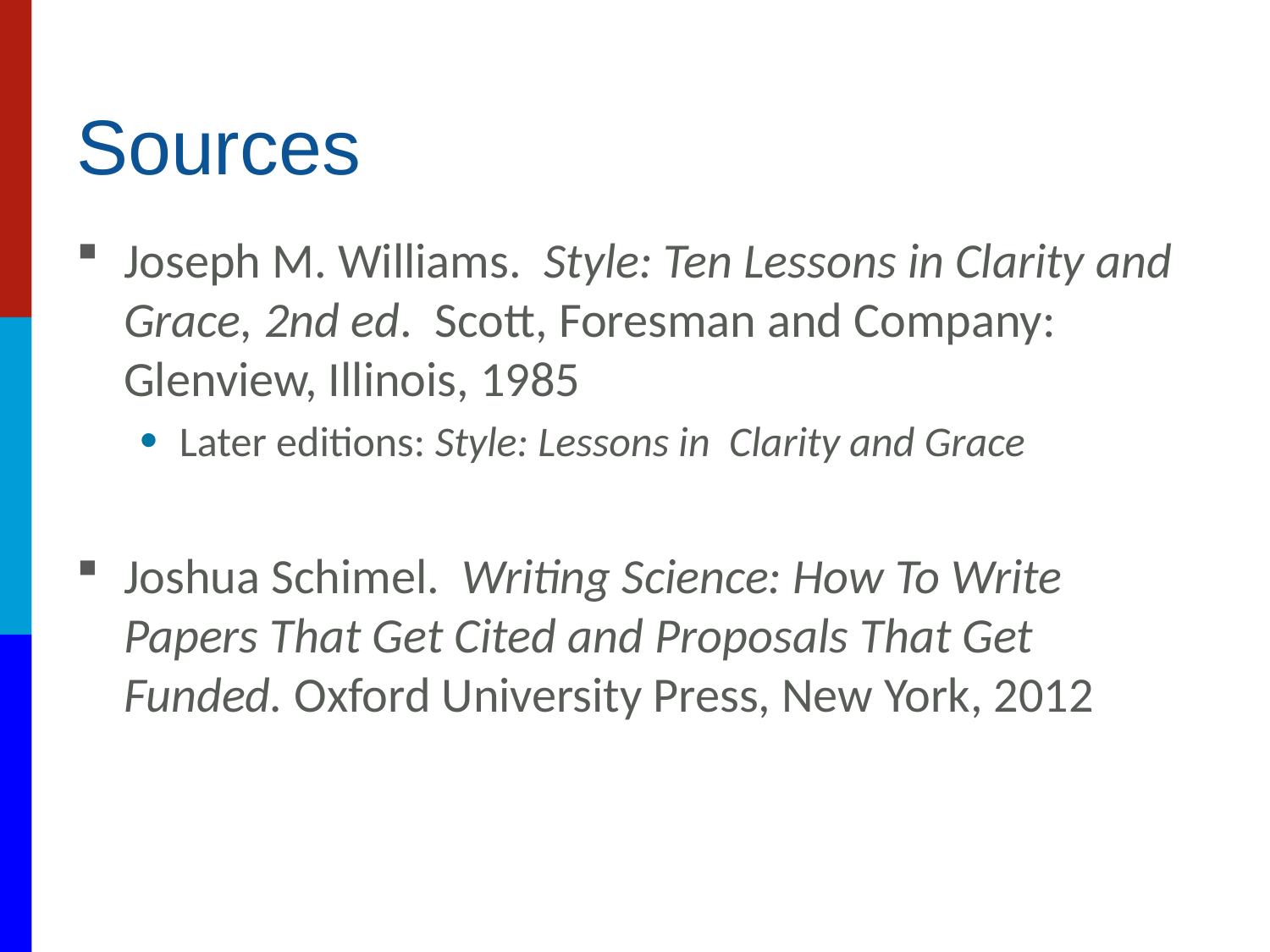

# Sources
Joseph M. Williams.  Style: Ten Lessons in Clarity and Grace, 2nd ed.  Scott, Foresman and Company: Glenview, Illinois, 1985
Later editions: Style: Lessons in  Clarity and Grace

Joshua Schimel.  Writing Science: How To Write Papers That Get Cited and Proposals That Get Funded. Oxford University Press, New York, 2012